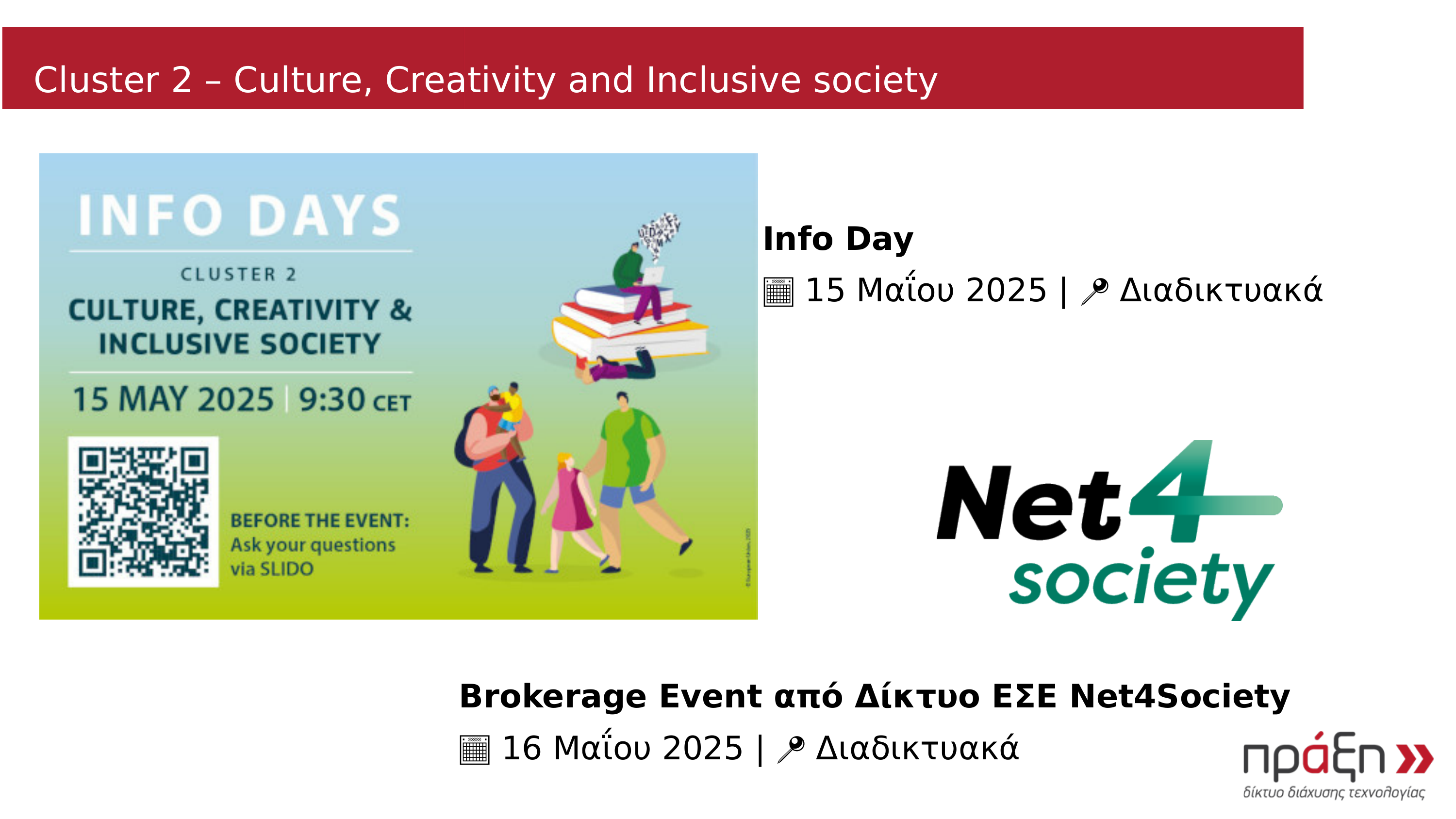

Cluster 2 – Culture, Creativity and Inclusive society

Info Day
📅 15 Μαΐου 2025 | 📍 Διαδικτυακά

Brokerage Event από Δίκτυο ΕΣΕ Net4Society
📅 16 Μαΐου 2025 | 📍 Διαδικτυακά